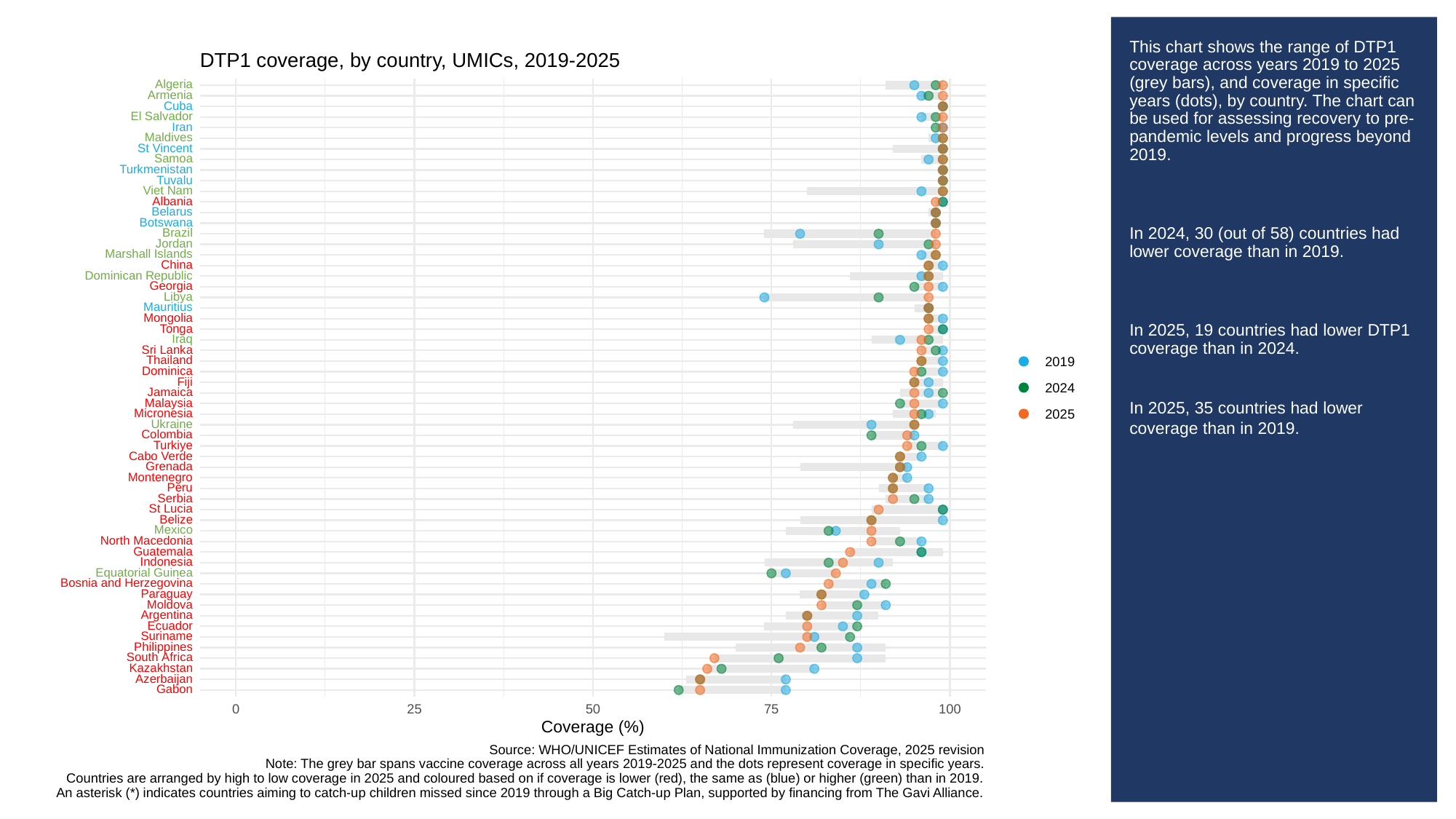

# This chart shows the range of DTP1 coverage across years 2019 to 2025 (grey bars), and coverage in specific years (dots), by country. The chart can be used for assessing recovery to pre-pandemic levels and progress beyond 2019.

In 2024, 30 (out of 58) countries had lower coverage than in 2019.

In 2025, 19 countries had lower DTP1 coverage than in 2024.

In 2025, 35 countries had lower coverage than in 2019.

DTP1 coverage, by country, UMICs, 2019-2025

Algeria

Armenia

Cuba

El
Salvador

Iran

Maldives

St
Vincent

Samoa

Turkmenistan

Tuvalu

Viet
Nam

Albania

Belarus

Botswana

Brazil

Jordan

Marshall
Islands

China

Dominican
Republic

Georgia

Libya

Mauritius

Mongolia

Tonga

Iraq

Sri
Lanka

Thailand

2019

Dominica

Fiji

2024

Jamaica

Malaysia

Micronesia
2025

Ukraine

Colombia

Turkiye

Cabo
Verde

Grenada

Montenegro

Peru

Serbia

St
Lucia

Belize

Mexico

North
Macedonia

Guatemala

Indonesia

Equatorial
Guinea

Bosnia
and
Herzegovina

Paraguay

Moldova

Argentina

Ecuador

Suriname

Philippines

South
Africa

Kazakhstan

Azerbaijan

Gabon

0
25
50
75
100
Coverage (%)
Source: WHO/UNICEF Estimates of National Immunization Coverage, 2025 revision
Note: The grey bar spans vaccine coverage across all years 2019-2025 and the dots represent coverage in specific years.
Countries are arranged by high to low coverage in 2025 and coloured based on if coverage is lower (red), the same as (blue) or higher (green) than in 2019.
An asterisk (*) indicates countries aiming to catch-up children missed since 2019 through a Big Catch-up Plan, supported by financing from The Gavi Alliance.